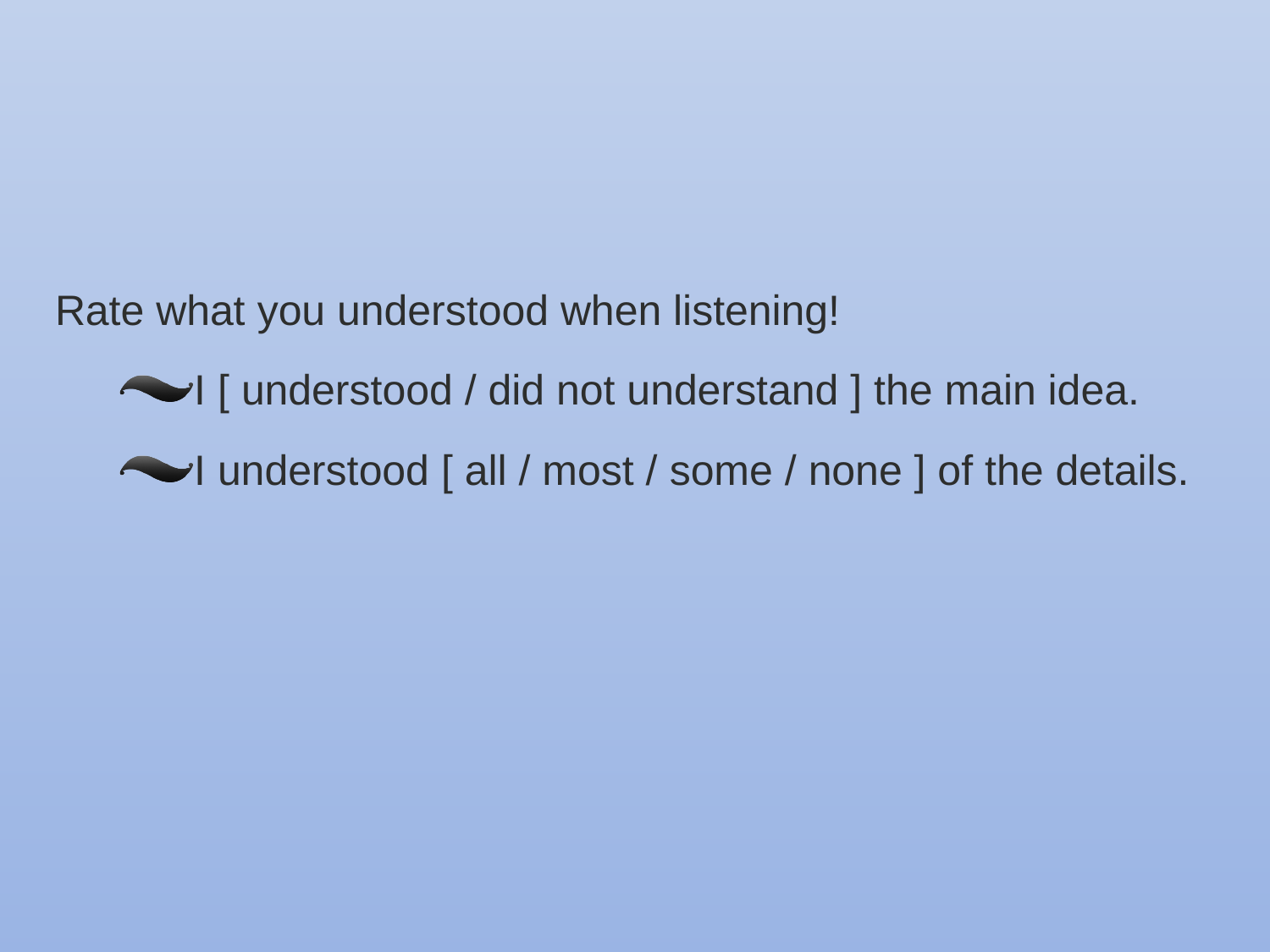

Rate what you understood when listening!

I [ understood / did not understand ] the main idea.

I understood [ all / most / some / none ] of the details.